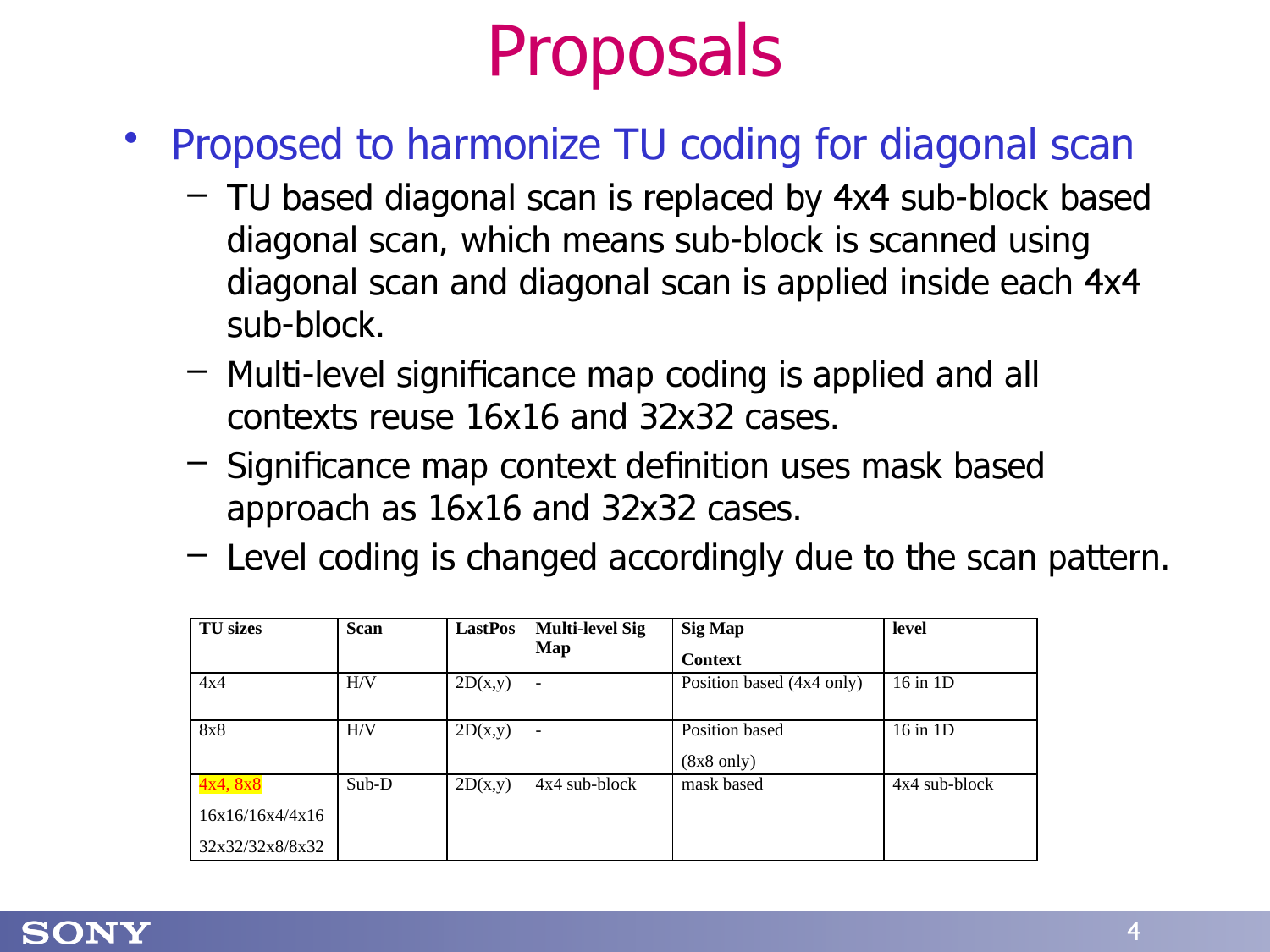

# Proposals
Proposed to harmonize TU coding for diagonal scan
TU based diagonal scan is replaced by 4x4 sub-block based diagonal scan, which means sub-block is scanned using diagonal scan and diagonal scan is applied inside each 4x4 sub-block.
Multi-level significance map coding is applied and all contexts reuse 16x16 and 32x32 cases.
Significance map context definition uses mask based approach as 16x16 and 32x32 cases.
Level coding is changed accordingly due to the scan pattern.

| TU sizes | Scan | LastPos | Multi-level Sig Map | Sig Map Context | level |
| --- | --- | --- | --- | --- | --- |
| 4x4 | H/V | 2D(x,y) | - | Position based (4x4 only) | 16 in 1D |
| 8x8 | H/V | 2D(x,y) | - | Position based (8x8 only) | 16 in 1D |
| 4x4, 8x8 16x16/16x4/4x16 32x32/32x8/8x32 | Sub-D | 2D(x,y) | 4x4 sub-block | mask based | 4x4 sub-block |
4